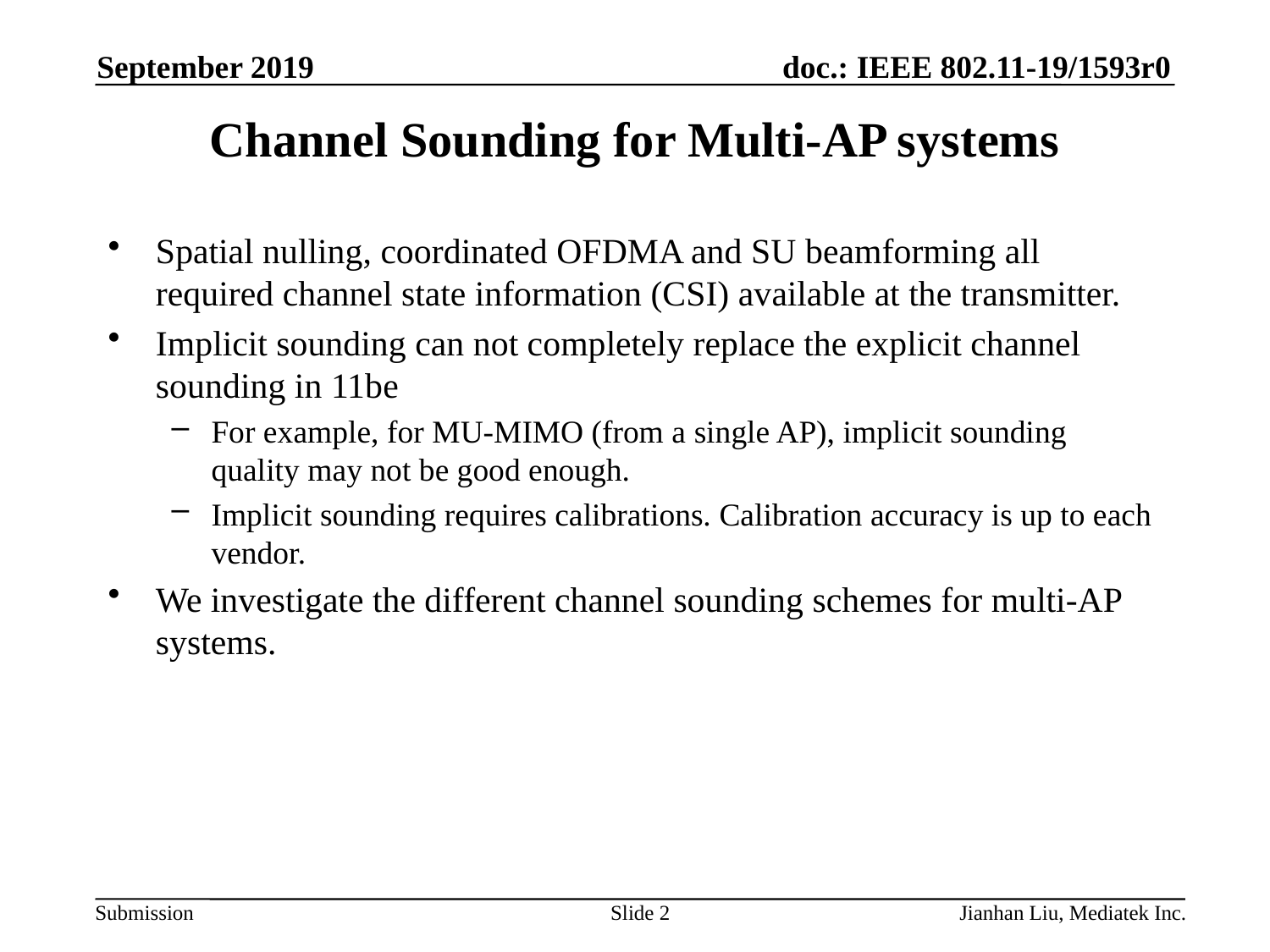

September 2019
# Channel Sounding for Multi-AP systems
Spatial nulling, coordinated OFDMA and SU beamforming all required channel state information (CSI) available at the transmitter.
Implicit sounding can not completely replace the explicit channel sounding in 11be
For example, for MU-MIMO (from a single AP), implicit sounding quality may not be good enough.
Implicit sounding requires calibrations. Calibration accuracy is up to each vendor.
We investigate the different channel sounding schemes for multi-AP systems.
Slide 2
Jianhan Liu, Mediatek Inc.